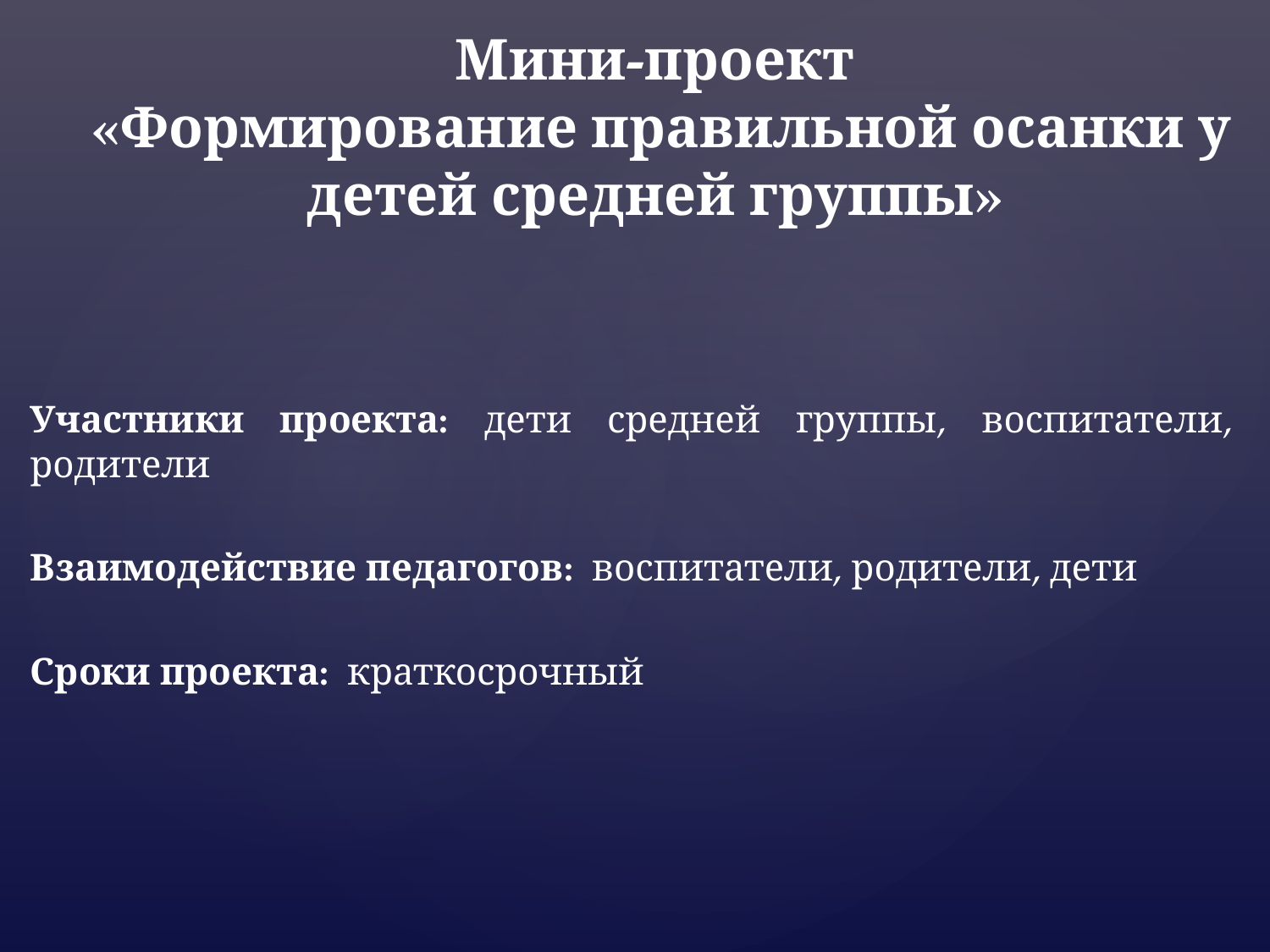

# Мини-проект «Формирование правильной осанки у детей средней группы»
Участники проекта: дети средней группы, воспитатели, родители

Взаимодействие педагогов:  воспитатели, родители, дети

Сроки проекта:  краткосрочный